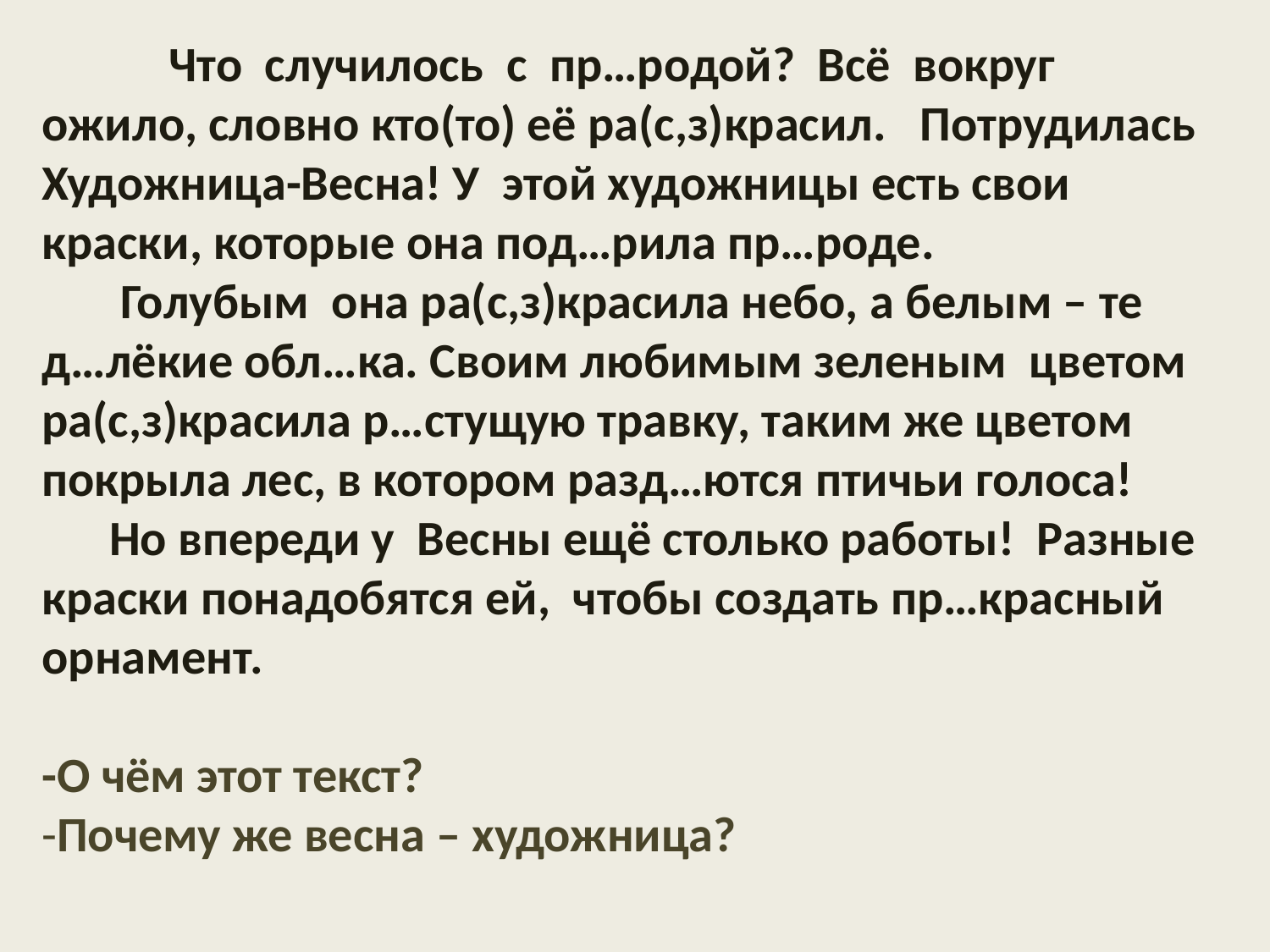

Что  случилось  с  пр…родой?  Всё  вокруг  ожило, словно кто(то) её ра(с,з)красил.   Потрудилась Художница-Весна! У  этой художницы есть свои краски, которые она под…рила пр…роде.
       Голубым  она ра(с,з)красила небо, а белым – те д…лёкие обл…ка. Своим любимым зеленым  цветом ра(с,з)красила р…стущую травку, таким же цветом покрыла лес, в котором разд…ются птичьи голоса!
      Но впереди у  Весны ещё столько работы!  Разные краски понадобятся ей,  чтобы создать пр…красный  орнамент.

-О чём этот текст?
-Почему же весна – художница?